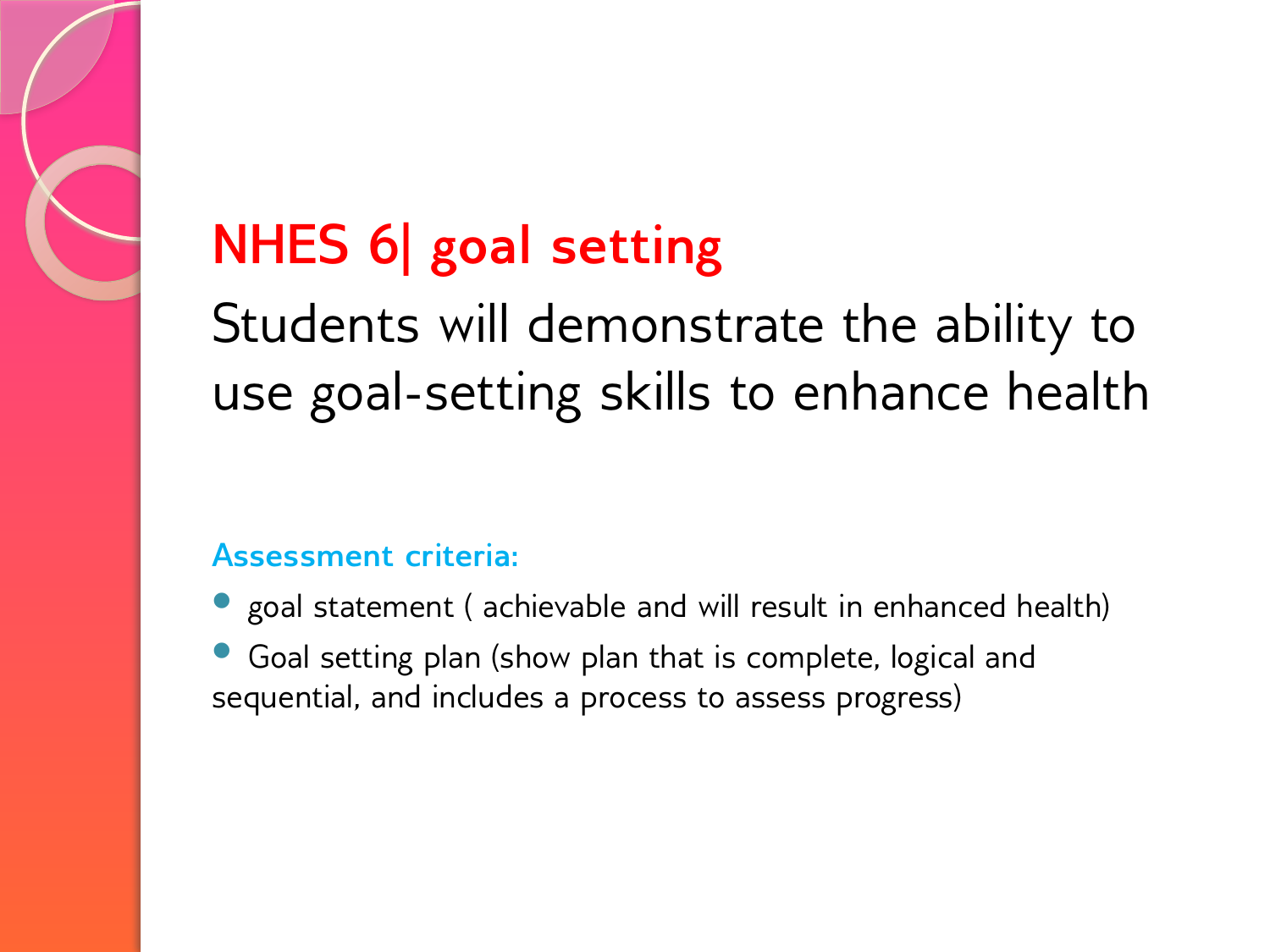

NHES 6| goal setting
Students will demonstrate the ability to use goal-setting skills to enhance health

Assessment criteria:
 goal statement ( achievable and will result in enhanced health)
 Goal setting plan (show plan that is complete, logical and sequential, and includes a process to assess progress)